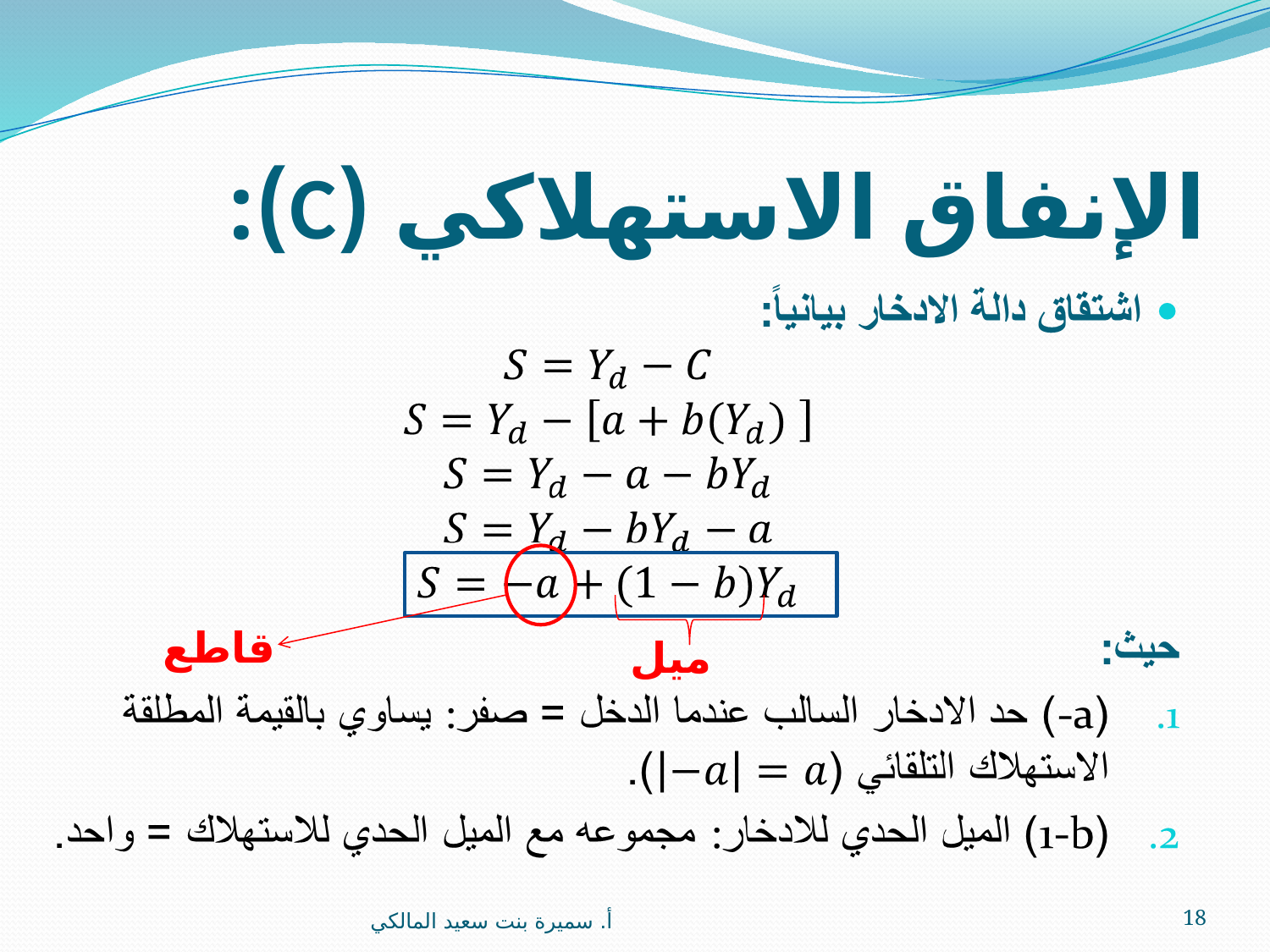

# الإنفاق الاستهلاكي (C):

قاطع
ميل
أ. سميرة بنت سعيد المالكي
18